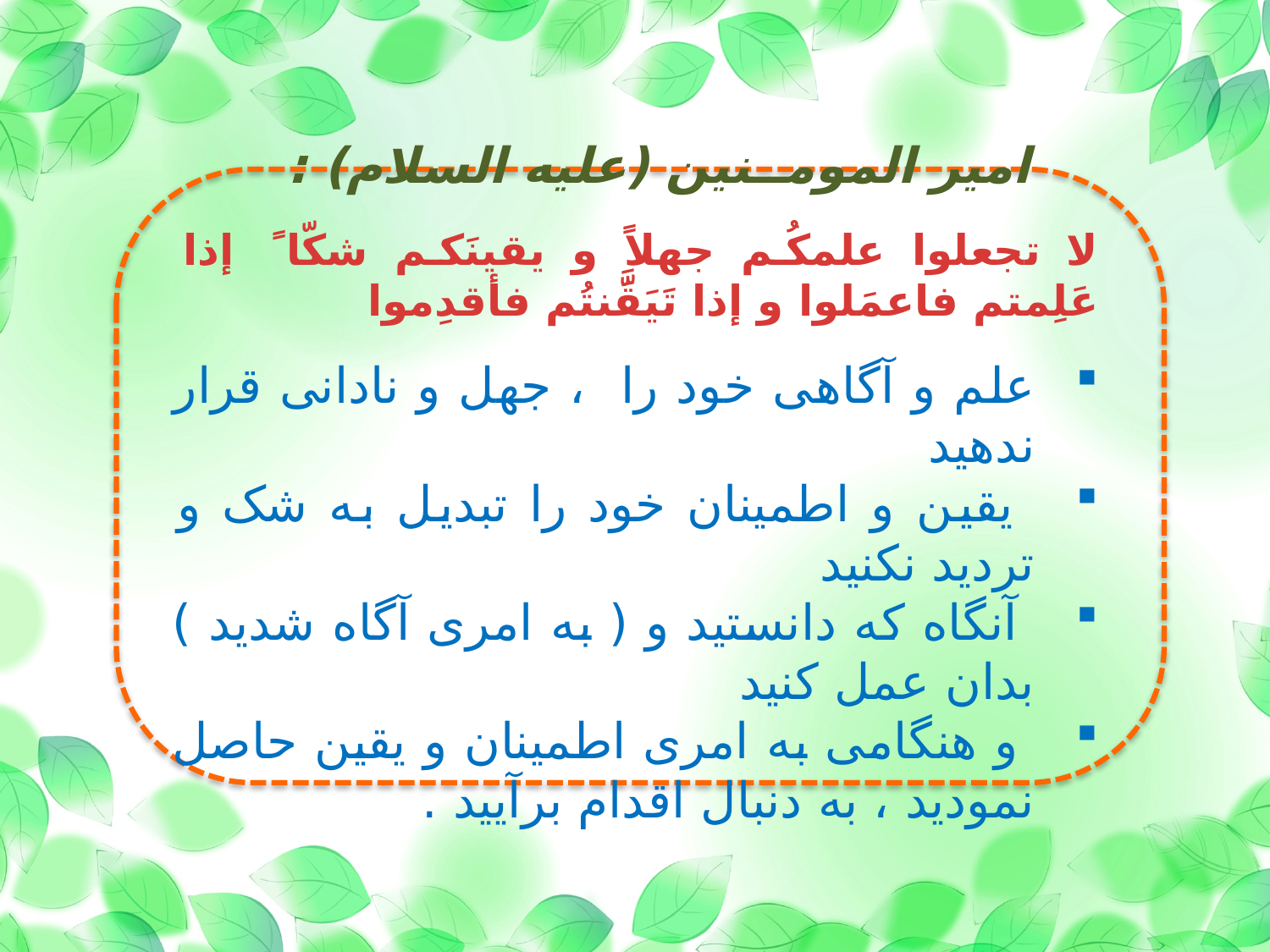

امیر المومــنین (علیه السلام) :

لا تجعلوا علمکُم جهلاً و یقینَکم شکّا ً إذا عَلِمتم فاعمَلوا و إذا تَیَقََّنتُم فأقدِموا

علم و آگاهی خود را  ، جهل و نادانی قرار ندهید
 یقین و اطمینان خود را تبدیل به شک و تردید نکنید
 آنگاه که دانستید و ( به امری آگاه شدید ) بدان عمل کنید
 و هنگامی به امری اطمینان و یقین حاصل نمودید ، به دنبال اقدام برآیید .